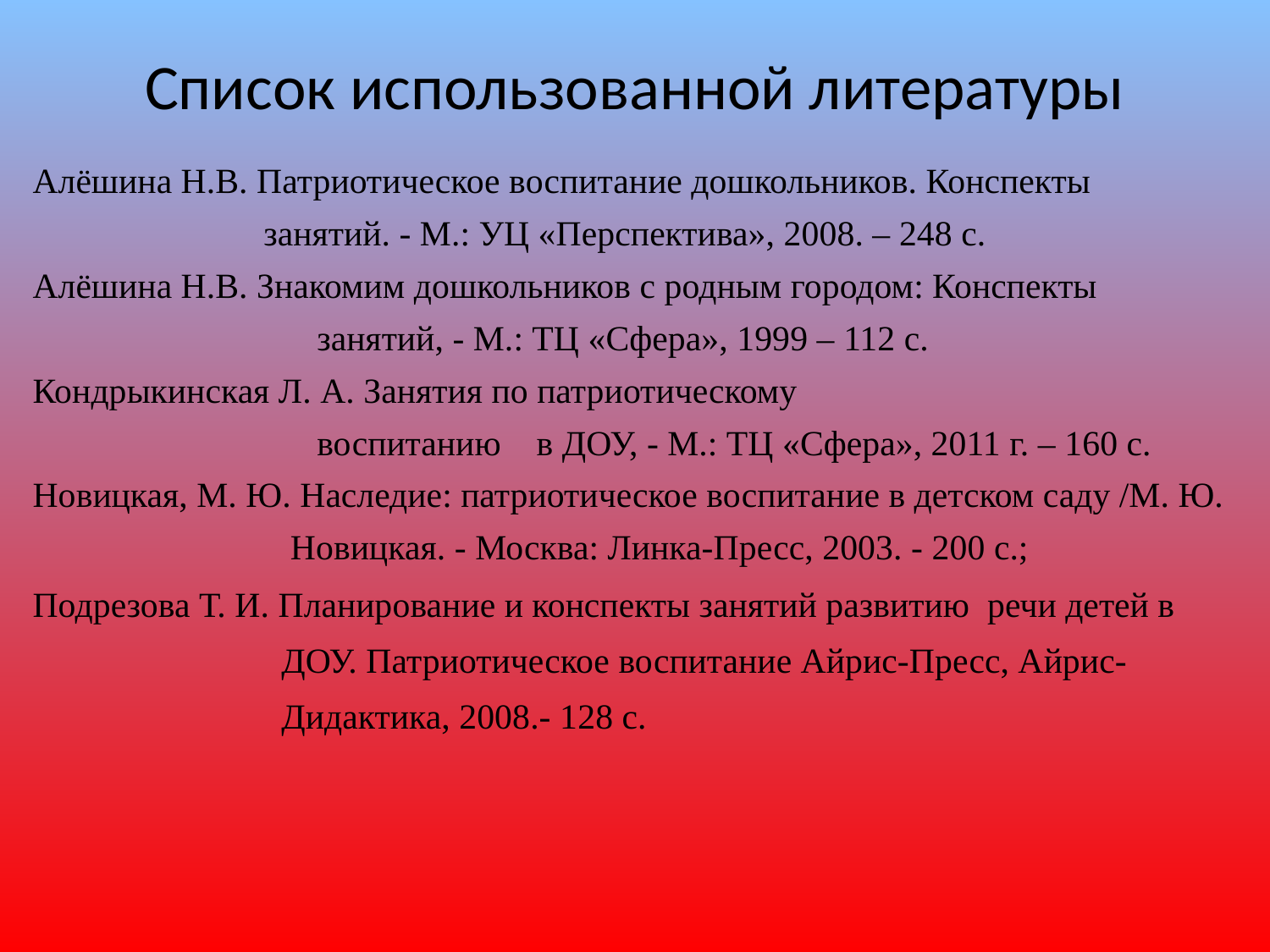

# Список использованной литературы
Алёшина Н.В. Патриотическое воспитание дошкольников. Конспекты
                          занятий. - М.: УЦ «Перспектива», 2008. – 248 с.
Алёшина Н.В. Знакомим дошкольников с родным городом: Конспекты
                                занятий, - М.: ТЦ «Сфера», 1999 – 112 с.
Кондрыкинская Л. А. Занятия по патриотическому
                                воспитанию    в ДОУ, - М.: ТЦ «Сфера», 2011 г. – 160 с.
Новицкая, М. Ю. Наследие: патриотическое воспитание в детском саду /М. Ю.
                             Новицкая. - Москва: Линка-Пресс, 2003. - 200 с.;
Подрезова Т. И. Планирование и конспекты занятий развитию  речи детей в
                            ДОУ. Патриотическое воспитание Айрис-Пресс, Айрис-
                            Дидактика, 2008.- 128 с.